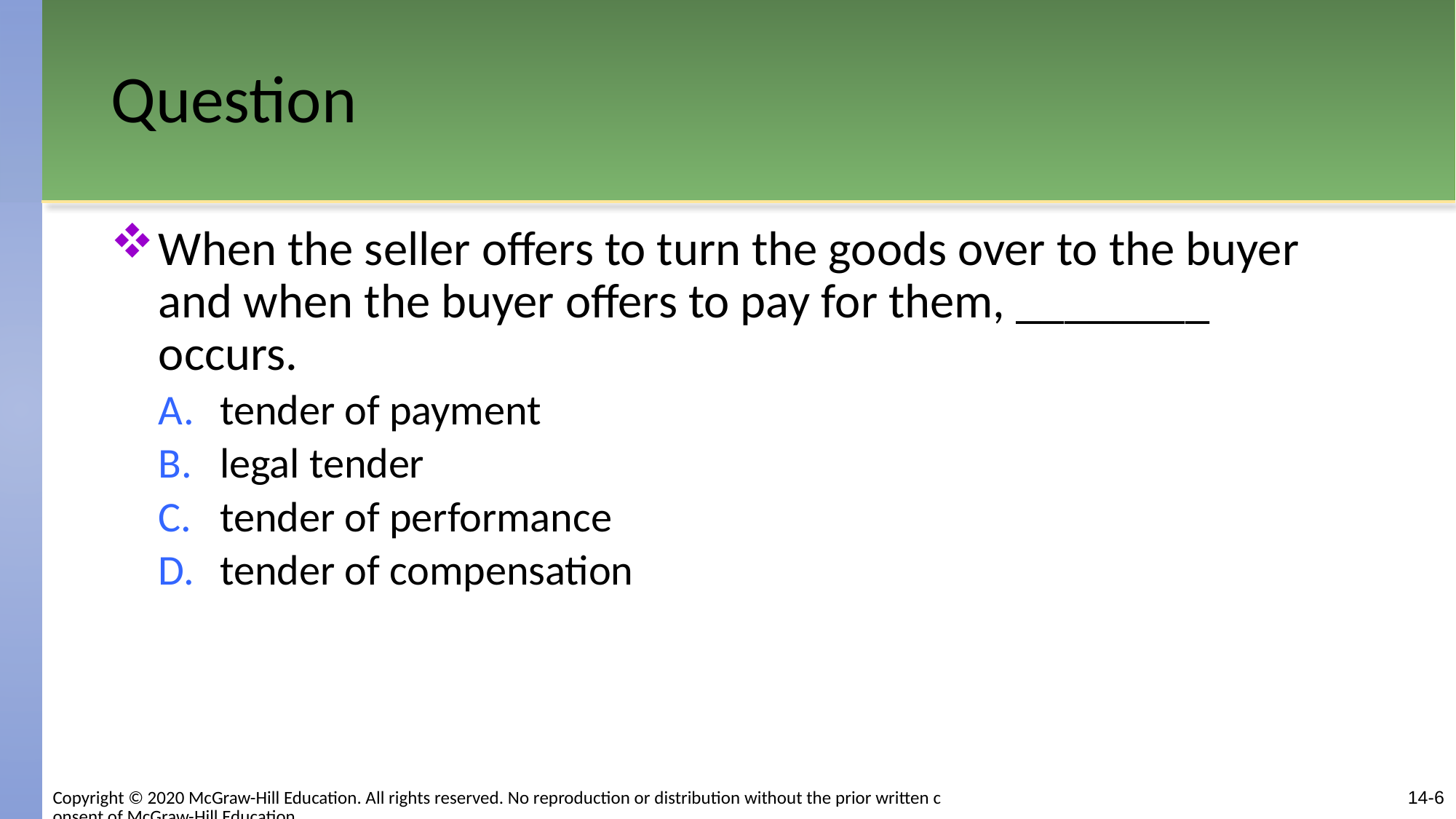

# Question
When the seller offers to turn the goods over to the buyer and when the buyer offers to pay for them, ________ occurs.
tender of payment
legal tender
tender of performance
tender of compensation
Copyright © 2020 McGraw-Hill Education. All rights reserved. No reproduction or distribution without the prior written consent of McGraw-Hill Education.
14-6